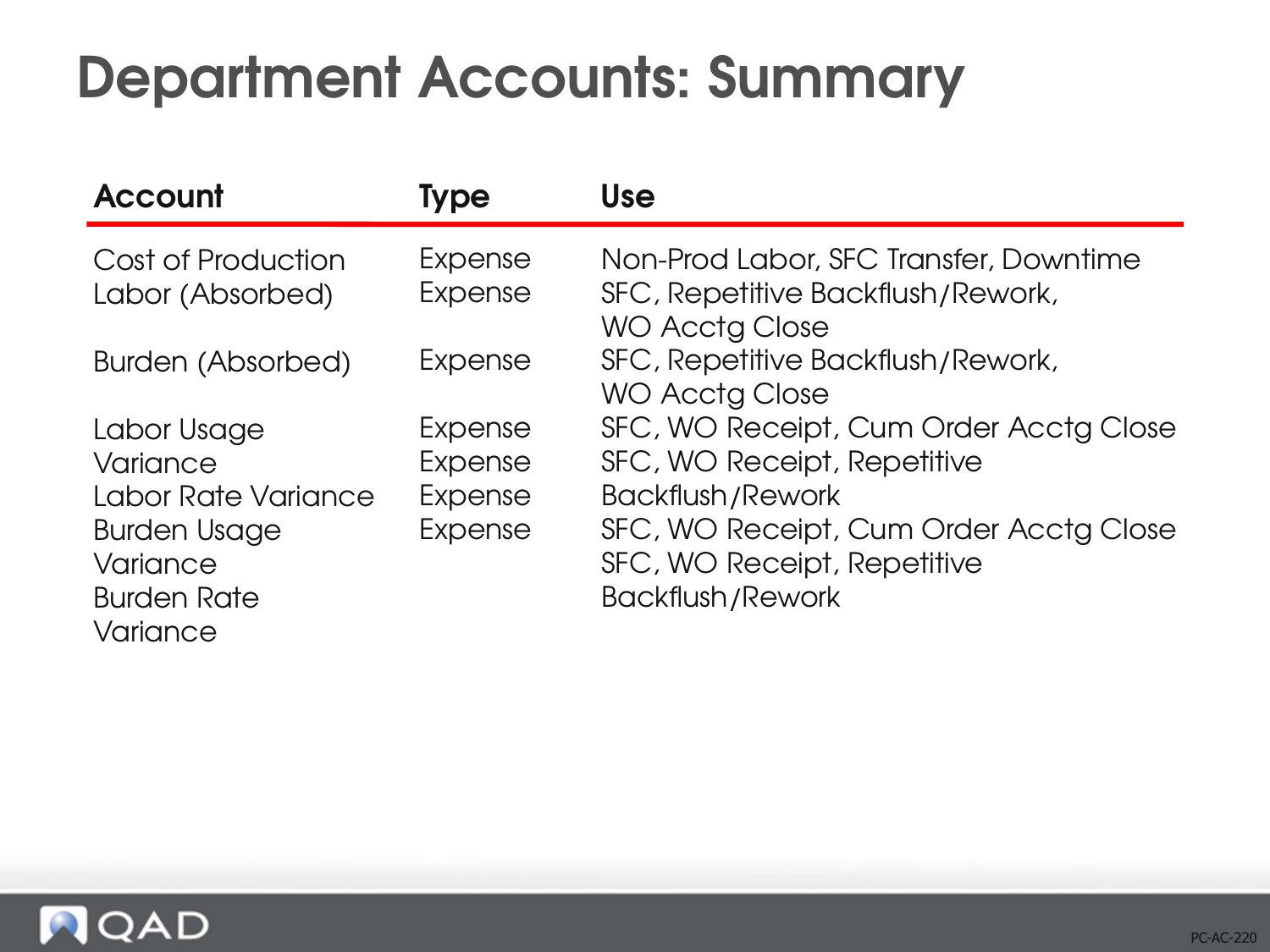

# Department Accounts: Summary
Account
Type
Use

Expense
Expense
Expense
Expense
Expense
Expense
Expense
Non-Prod Labor, SFC Transfer, Downtime
SFC, Repetitive Backflush/Rework,
WO Acctg Close
SFC, Repetitive Backflush/Rework,
WO Acctg Close
SFC, WO Receipt, Cum Order Acctg Close
SFC, WO Receipt, Repetitive Backflush/Rework
SFC, WO Receipt, Cum Order Acctg Close
SFC, WO Receipt, Repetitive Backflush/Rework
Cost of Production
Labor (Absorbed)
Burden (Absorbed)
Labor Usage Variance
Labor Rate Variance
Burden Usage Variance
Burden Rate Variance
PC-AC-220